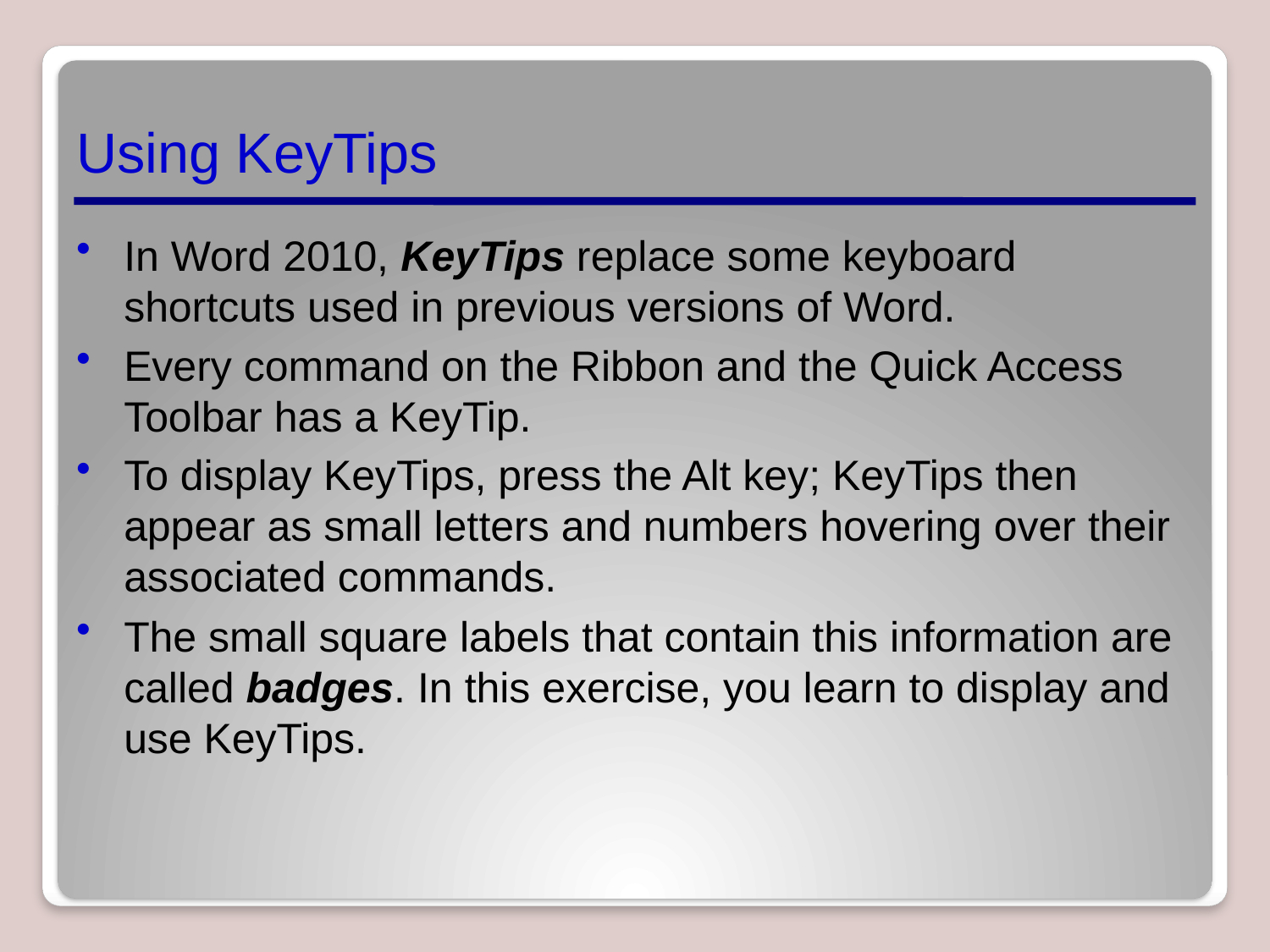

# Using KeyTips
In Word 2010, KeyTips replace some keyboard shortcuts used in previous versions of Word.
Every command on the Ribbon and the Quick Access Toolbar has a KeyTip.
To display KeyTips, press the Alt key; KeyTips then appear as small letters and numbers hovering over their associated commands.
The small square labels that contain this information are called badges. In this exercise, you learn to display and use KeyTips.